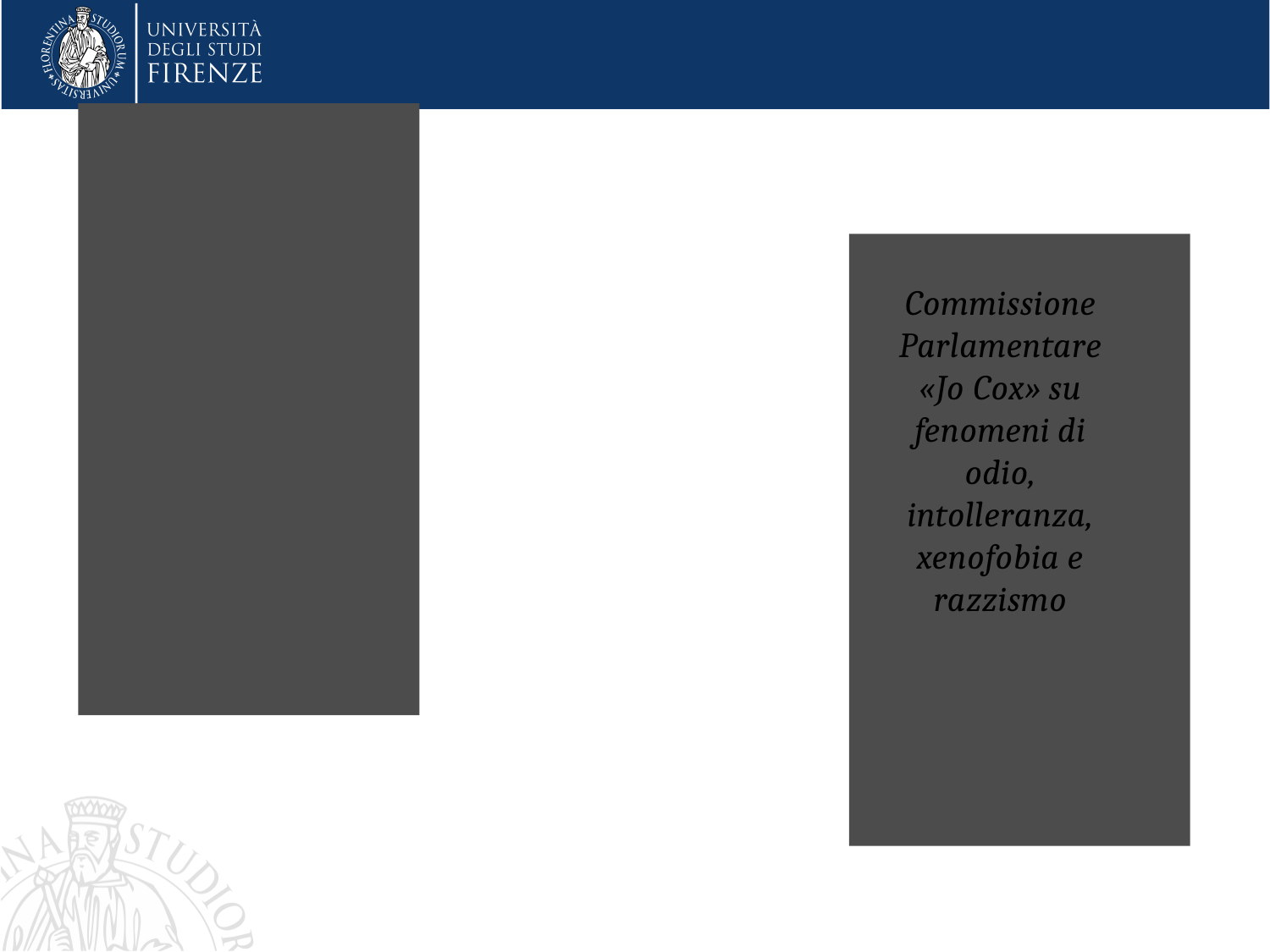

Commissione Parlamentare «Jo Cox» su fenomeni di odio, intolleranza, xenofobia e razzismo